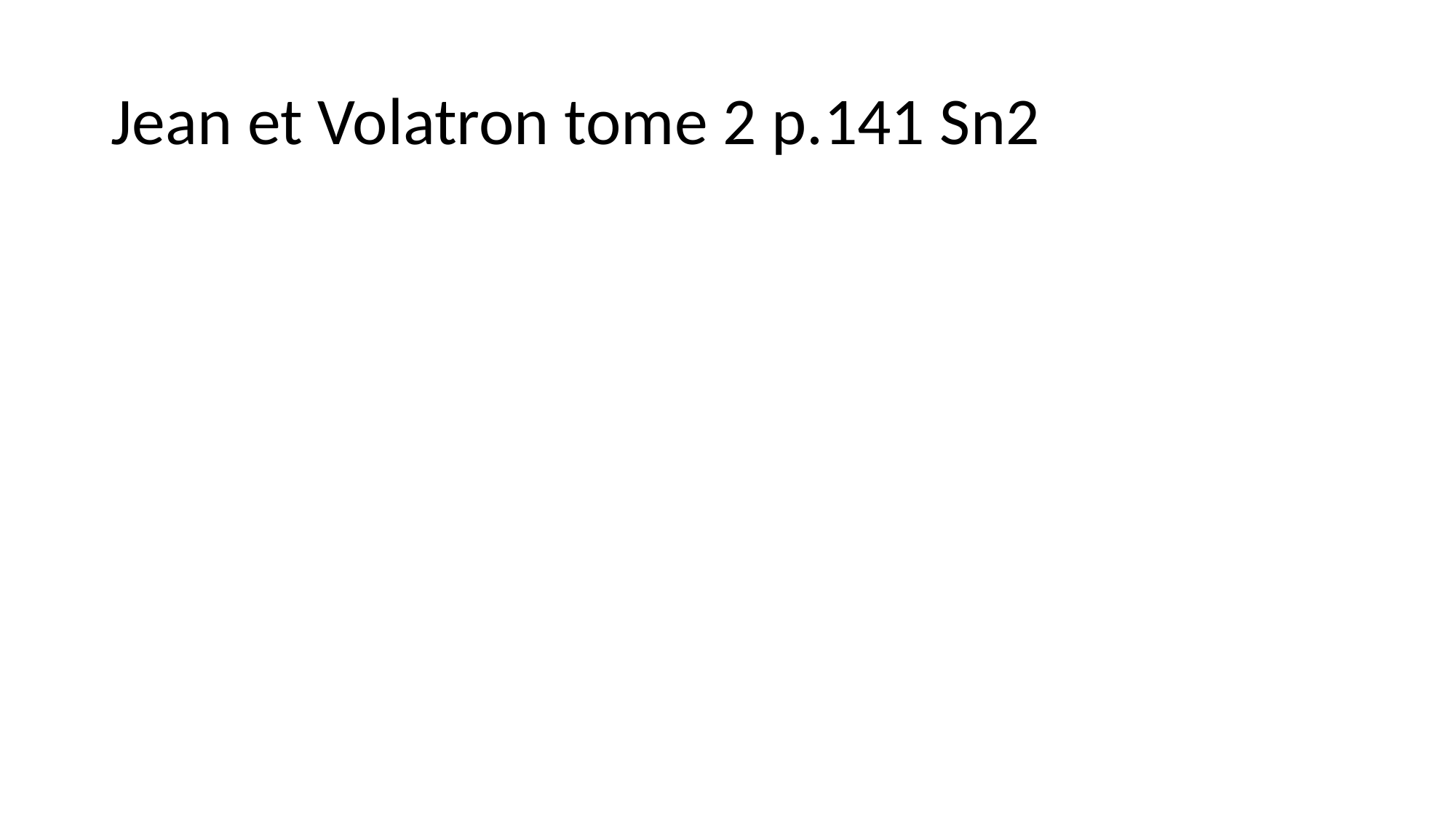

# Jean et Volatron tome 2 p.141 Sn2